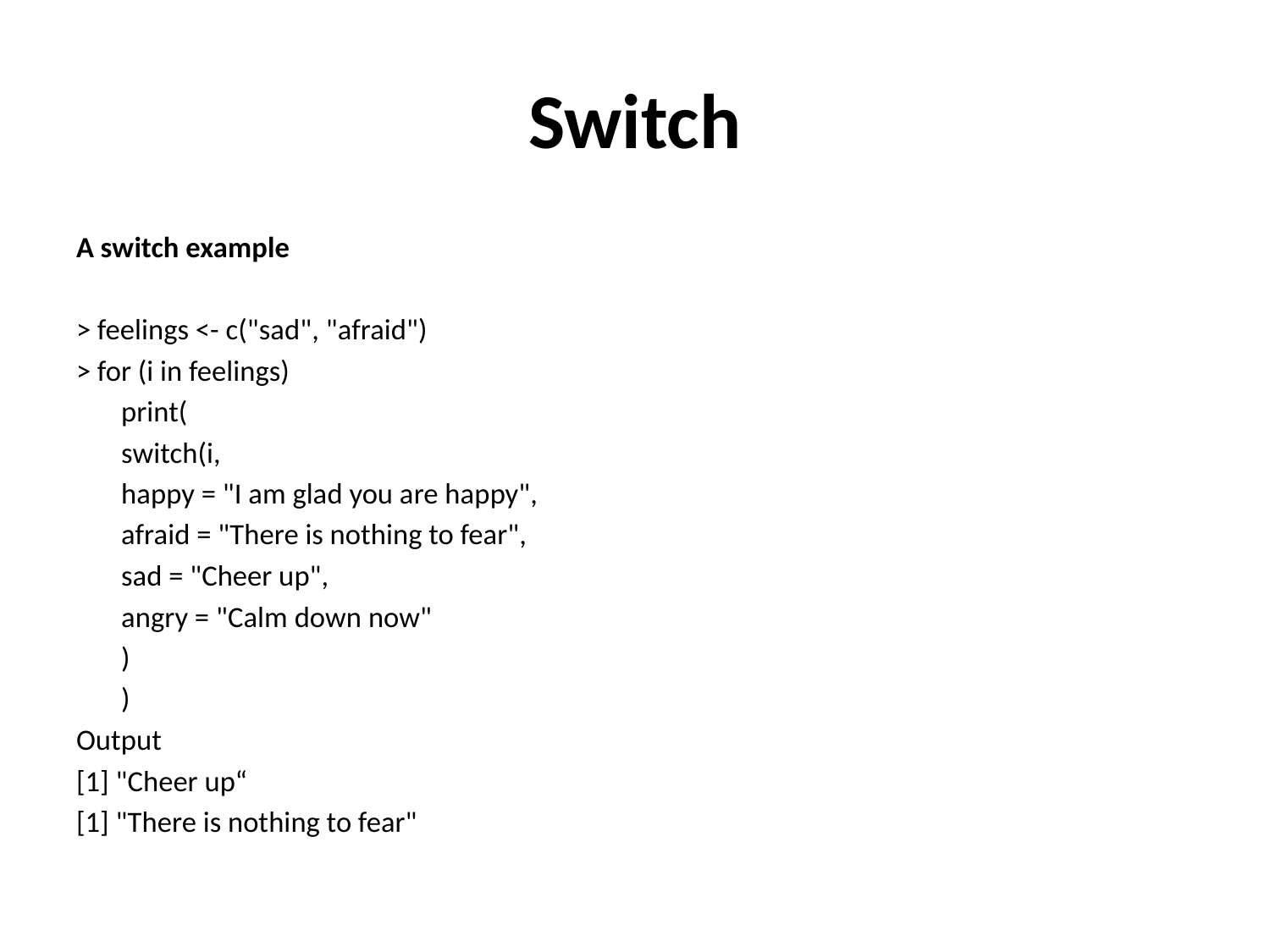

# Switch
A switch example

> feelings <- c("sad", "afraid")
> for (i in feelings)
	print(
		switch(i,
			happy = "I am glad you are happy",
			afraid = "There is nothing to fear",
			sad = "Cheer up",
			angry = "Calm down now"
			)
		)
Output
[1] "Cheer up“
[1] "There is nothing to fear"